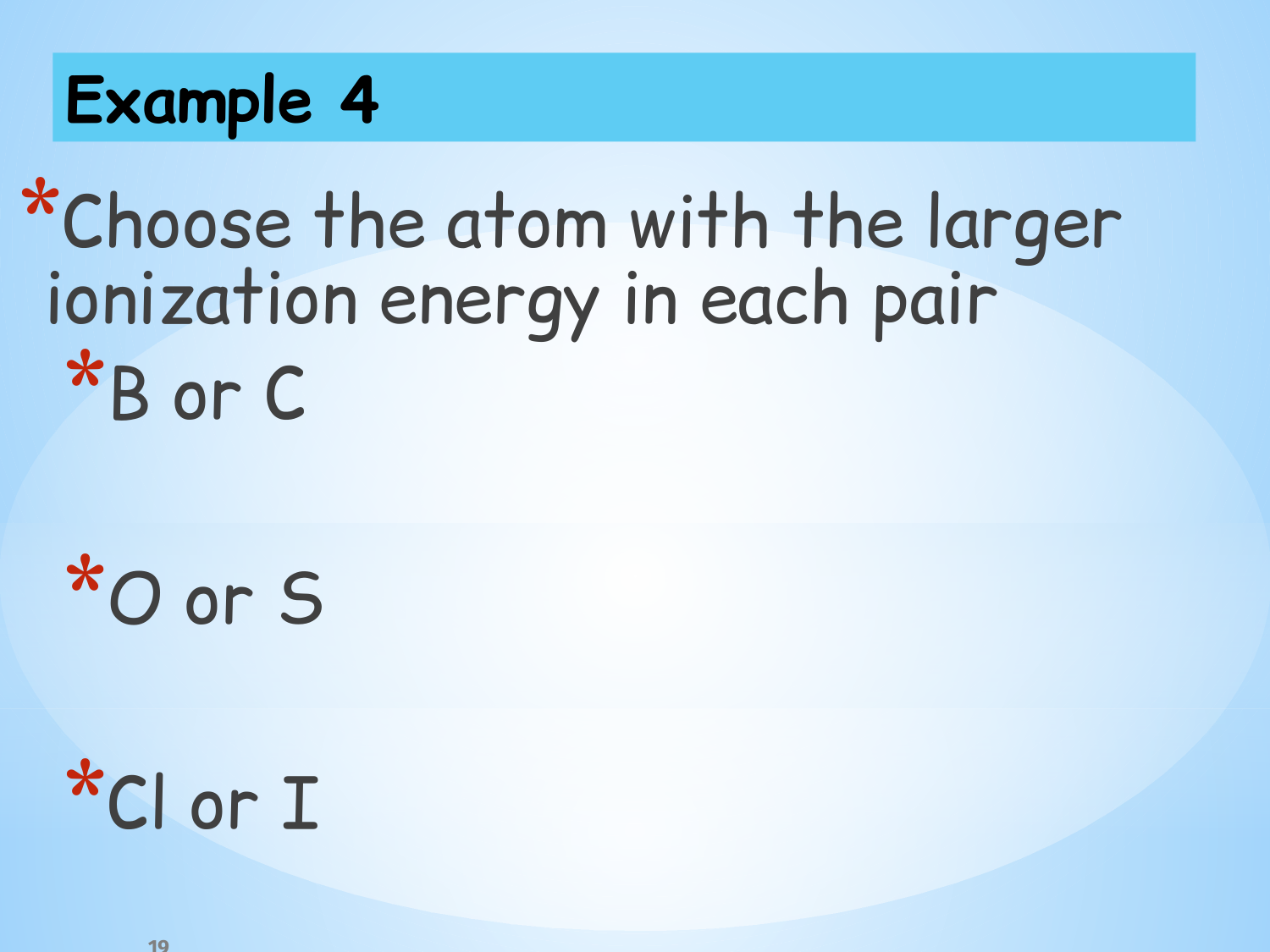

Example 4
Choose the atom with the larger ionization energy in each pair
B or C

O or S

Cl or I
19